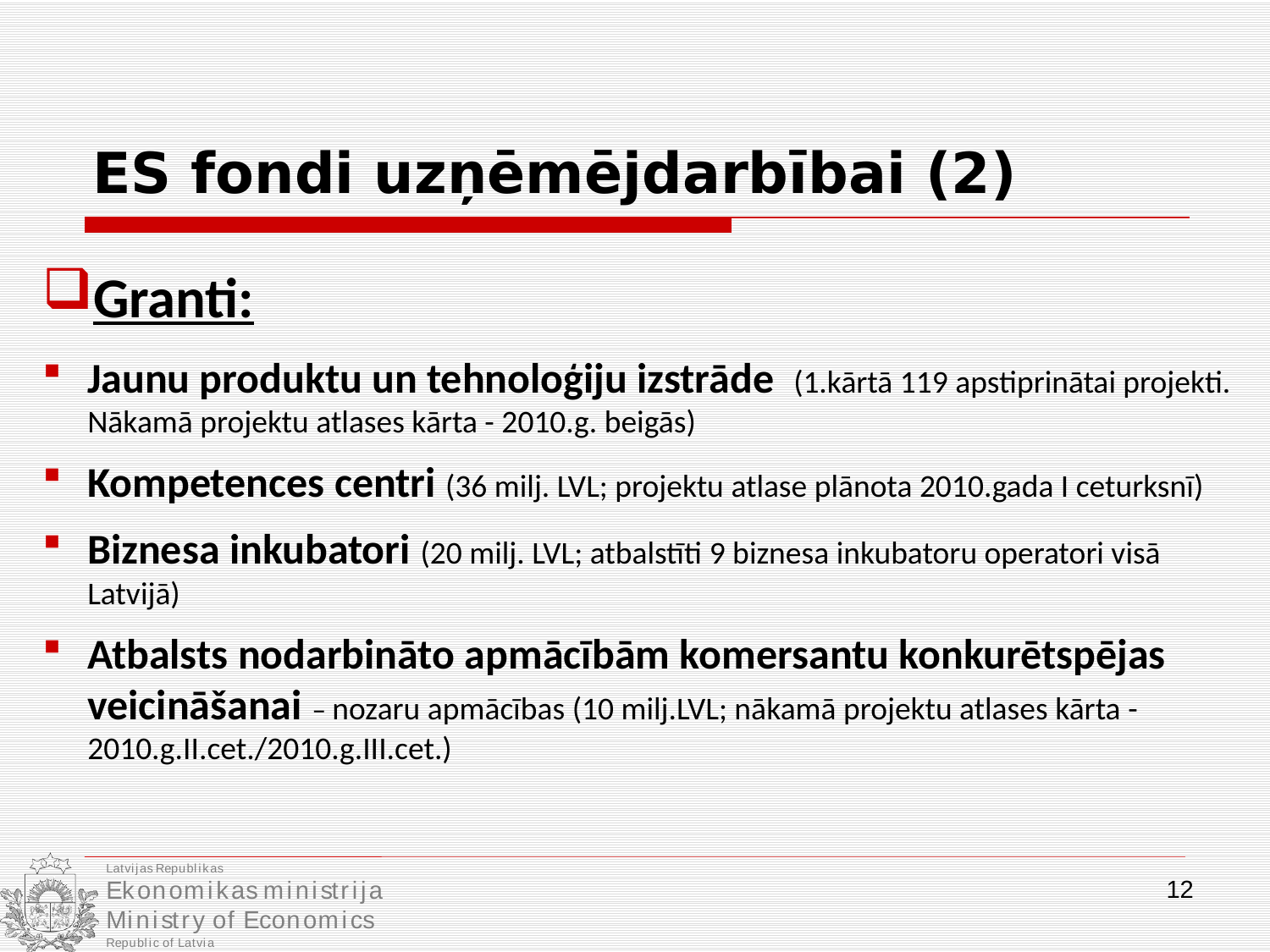

ES fondi uzņēmējdarbībai (2)
Granti:
Jaunu produktu un tehnoloģiju izstrāde  (1.kārtā 119 apstiprinātai projekti. Nākamā projektu atlases kārta - 2010.g. beigās)
Kompetences centri (36 milj. LVL; projektu atlase plānota 2010.gada I ceturksnī)
Biznesa inkubatori (20 milj. LVL; atbalstīti 9 biznesa inkubatoru operatori visā Latvijā)
Atbalsts nodarbināto apmācībām komersantu konkurētspējas veicināšanai – nozaru apmācības (10 milj.LVL; nākamā projektu atlases kārta - 2010.g.II.cet./2010.g.III.cet.)

12